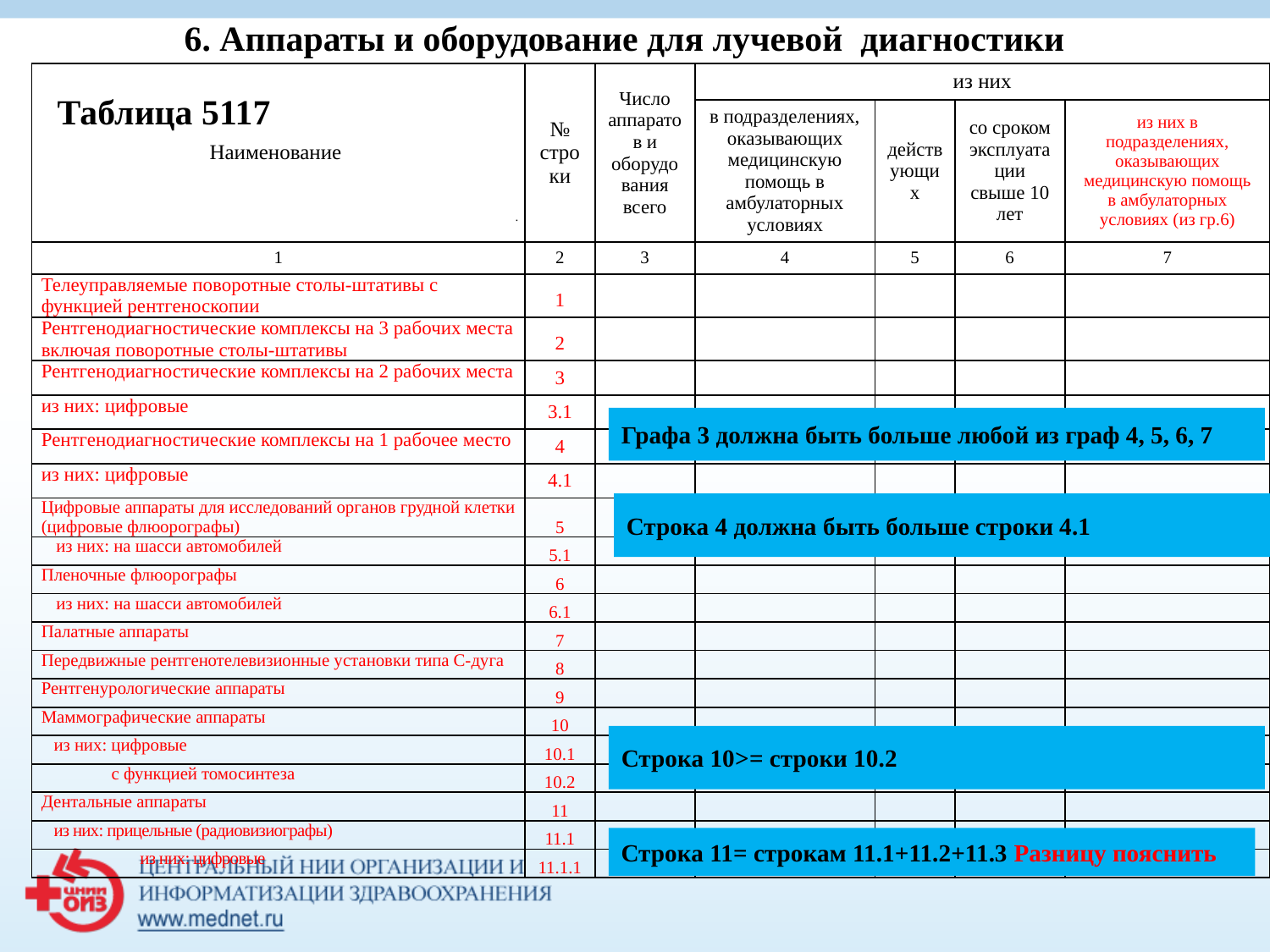

6. Аппараты и оборудование для лучевой  диагностики
| Наименование | № строки | Число аппаратов и оборудования всего | из них |  |  |  |
| --- | --- | --- | --- | --- | --- | --- |
|  |  |  | в подразделениях, оказывающих медицинскую помощь в амбулаторных условиях | действующих | со сроком эксплуатации свыше 10 лет | из них в подразделениях, оказывающих медицинскую помощь в амбулаторных условиях (из гр.6) |
| 1 | 2 | 3 | 4 | 5 | 6 | 7 |
| Телеуправляемые поворотные столы-штативы с функцией рентгеноскопии | 1 |  |  |  |  |  |
| Рентгенодиагностические комплексы на 3 рабочих места включая поворотные столы-штативы | 2 |  |  |  |  |  |
| Рентгенодиагностические комплексы на 2 рабочих места | 3 |  |  |  |  |  |
| из них: цифровые | 3.1 |  |  |  |  |  |
| Рентгенодиагностические комплексы на 1 рабочее место | 4 |  |  |  |  |  |
| из них: цифровые | 4.1 |  |  |  |  |  |
| Цифровые аппараты для исследований органов грудной клетки (цифровые флюорографы) | 5 |  |  |  |  |  |
| из них: на шасси автомобилей | 5.1 |  |  |  |  |  |
| Пленочные флюорографы | 6 |  |  |  |  |  |
| из них: на шасси автомобилей | 6.1 |  |  |  |  |  |
| Палатные аппараты | 7 |  |  |  |  |  |
| Передвижные рентгенотелевизионные установки типа С-дуга | 8 |  |  |  |  |  |
| Рентгенурологические аппараты | 9 |  |  |  |  |  |
| Маммографические аппараты | 10 |  |  |  |  |  |
| из них: цифровые | 10.1 |  |  |  |  |  |
| с функцией томосинтеза | 10.2 |  |  |  |  |  |
| Дентальные аппараты | 11 |  |  |  |  |  |
| из них: прицельные (радиовизиографы) | 11.1 |  |  |  |  |  |
| из них: цифровые | 11.1.1 |  |  |  |  |  |
Таблица 5117

Графа 3 должна быть больше любой из граф 4, 5, 6, 7
Строка 4 должна быть больше строки 4.1
Строка 10>= строки 10.2
Строка 11= строкам 11.1+11.2+11.3 Разницу пояснить